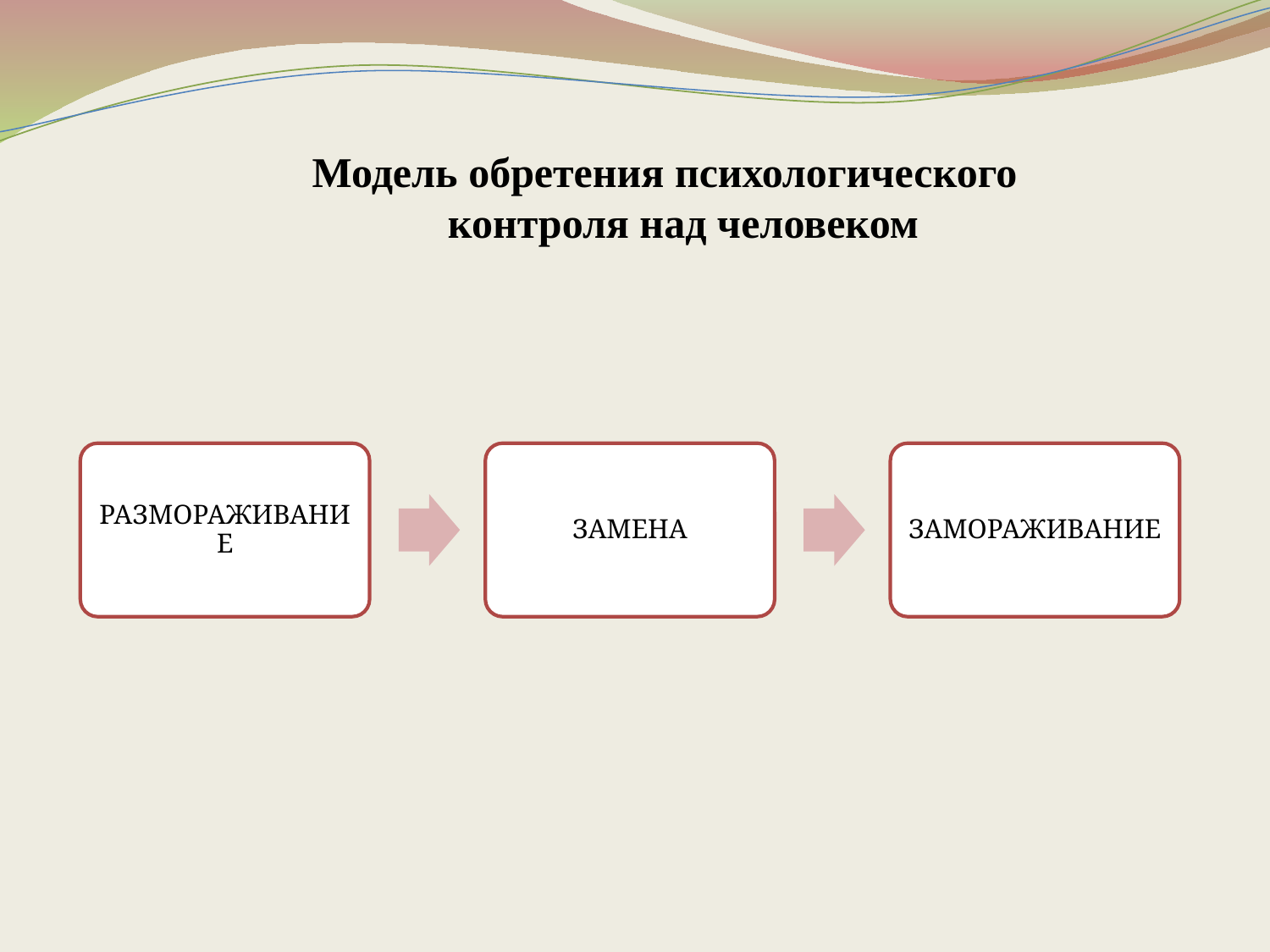

Модель обретения психологического контроля над человеком
РАЗМОРАЖИВАНИЕ

ЗАМЕНА

ЗАМОРАЖИВАНИЕ